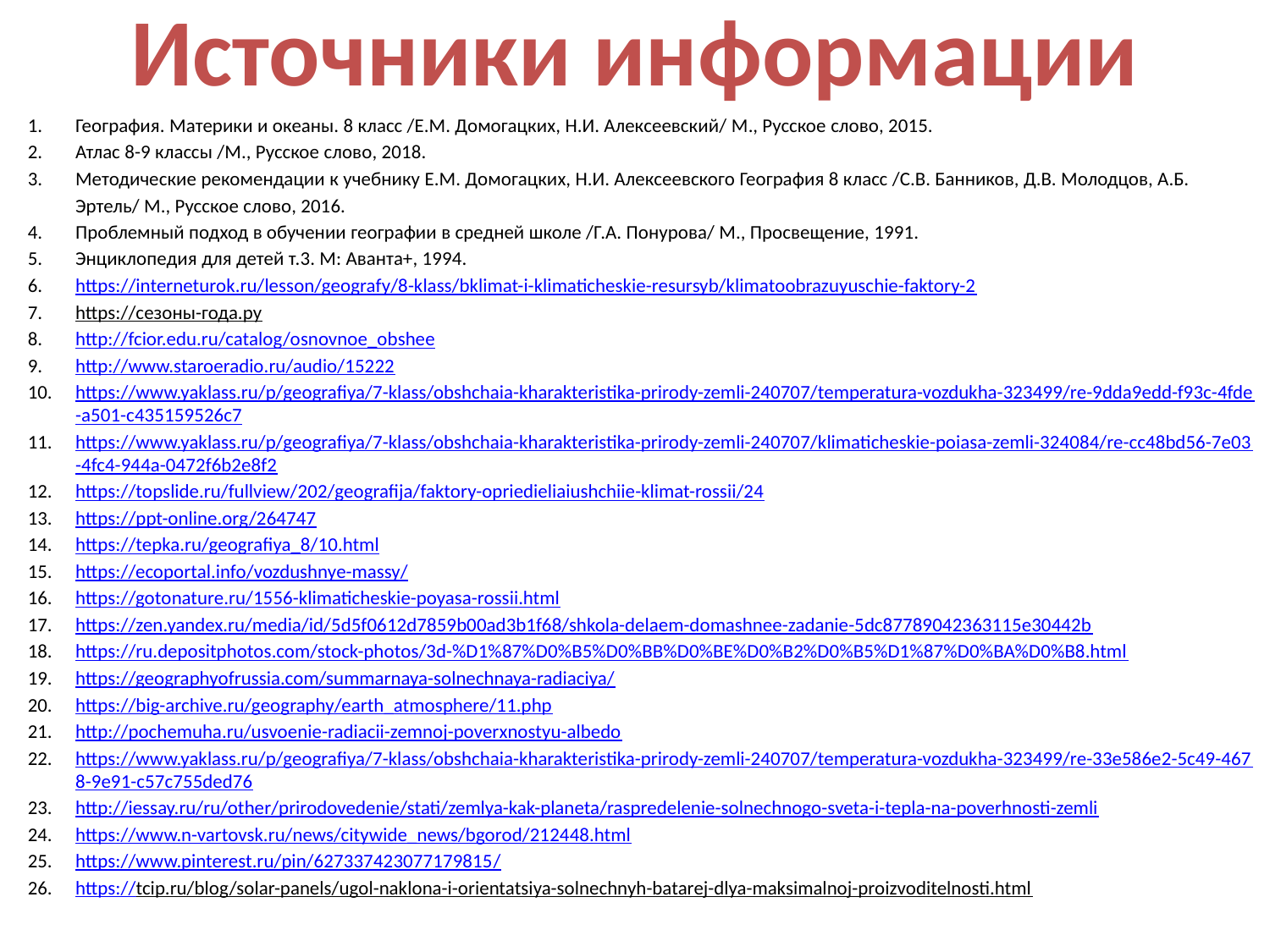

Источники информации

География. Материки и океаны. 8 класс /Е.М. Домогацких, Н.И. Алексеевский/ М., Русское слово, 2015.
Атлас 8-9 классы /М., Русское слово, 2018.
Методические рекомендации к учебнику Е.М. Домогацких, Н.И. Алексеевского География 8 класс /С.В. Банников, Д.В. Молодцов, А.Б. Эртель/ М., Русское слово, 2016.
Проблемный подход в обучении географии в средней школе /Г.А. Понурова/ М., Просвещение, 1991.
Энциклопедия для детей т.3. М: Аванта+, 1994.
https://interneturok.ru/lesson/geografy/8-klass/bklimat-i-klimaticheskie-resursyb/klimatoobrazuyuschie-faktory-2
https://сезоны-года.ру
http://fcior.edu.ru/catalog/osnovnoe_obshee
http://www.staroeradio.ru/audio/15222
https://www.yaklass.ru/p/geografiya/7-klass/obshchaia-kharakteristika-prirody-zemli-240707/temperatura-vozdukha-323499/re-9dda9edd-f93c-4fde-a501-c435159526c7
https://www.yaklass.ru/p/geografiya/7-klass/obshchaia-kharakteristika-prirody-zemli-240707/klimaticheskie-poiasa-zemli-324084/re-cc48bd56-7e03-4fc4-944a-0472f6b2e8f2
https://topslide.ru/fullview/202/geografija/faktory-opriedieliaiushchiie-klimat-rossii/24
https://ppt-online.org/264747
https://tepka.ru/geografiya_8/10.html
https://ecoportal.info/vozdushnye-massy/
https://gotonature.ru/1556-klimaticheskie-poyasa-rossii.html
https://zen.yandex.ru/media/id/5d5f0612d7859b00ad3b1f68/shkola-delaem-domashnee-zadanie-5dc87789042363115e30442b
https://ru.depositphotos.com/stock-photos/3d-%D1%87%D0%B5%D0%BB%D0%BE%D0%B2%D0%B5%D1%87%D0%BA%D0%B8.html
https://geographyofrussia.com/summarnaya-solnechnaya-radiaciya/
https://big-archive.ru/geography/earth_atmosphere/11.php
http://pochemuha.ru/usvoenie-radiacii-zemnoj-poverxnostyu-albedo
https://www.yaklass.ru/p/geografiya/7-klass/obshchaia-kharakteristika-prirody-zemli-240707/temperatura-vozdukha-323499/re-33e586e2-5c49-4678-9e91-c57c755ded76
http://iessay.ru/ru/other/prirodovedenie/stati/zemlya-kak-planeta/raspredelenie-solnechnogo-sveta-i-tepla-na-poverhnosti-zemli
https://www.n-vartovsk.ru/news/citywide_news/bgorod/212448.html
https://www.pinterest.ru/pin/627337423077179815/
https://tcip.ru/blog/solar-panels/ugol-naklona-i-orientatsiya-solnechnyh-batarej-dlya-maksimalnoj-proizvoditelnosti.html